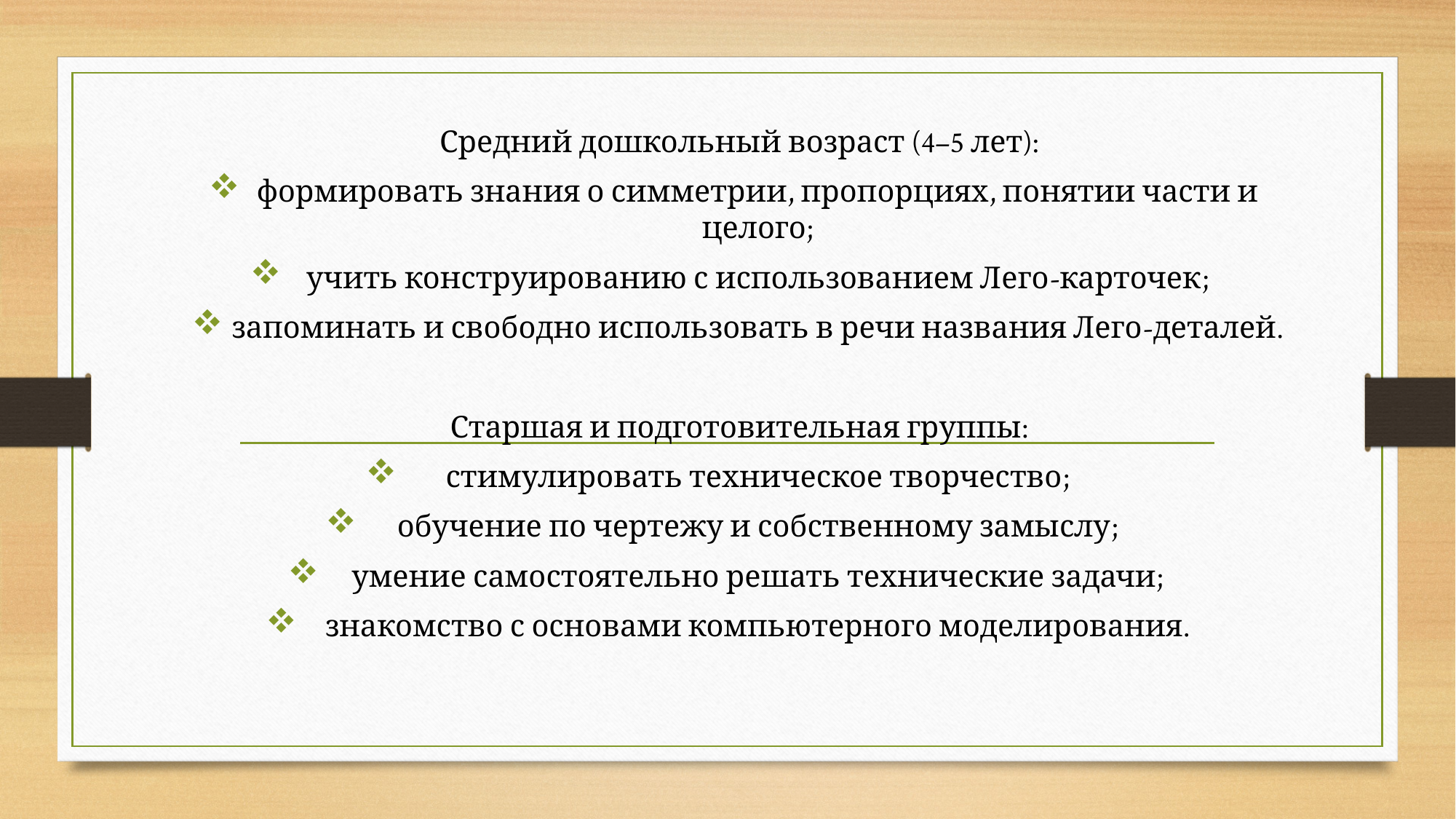

Средний дошкольный возраст (4–5 лет):
формировать знания о симметрии, пропорциях, понятии части и целого;
учить конструированию с использованием Лего-карточек;
запоминать и свободно использовать в речи названия Лего-деталей.

Старшая и подготовительная группы:
стимулировать техническое творчество;
обучение по чертежу и собственному замыслу;
умение самостоятельно решать технические задачи;
знакомство с основами компьютерного моделирования.